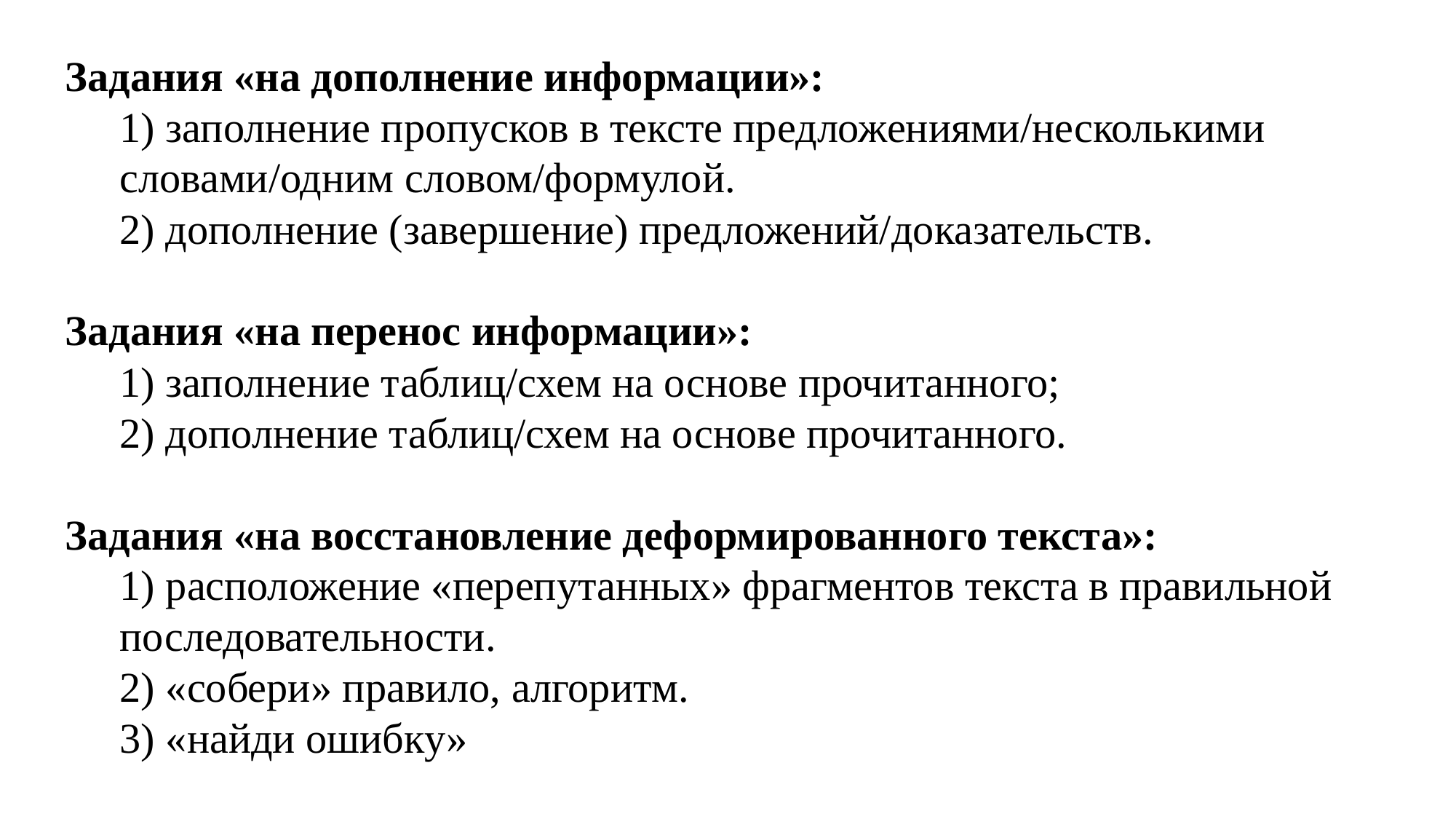

Задания «на дополнение информации»:
1) заполнение пропусков в тексте предложениями/несколькими словами/одним словом/формулой.
2) дополнение (завершение) предложений/доказательств.

Задания «на перенос информации»:
1) заполнение таблиц/схем на основе прочитанного;
2) дополнение таблиц/схем на основе прочитанного.

Задания «на восстановление деформированного текста»:
1) расположение «перепутанных» фрагментов текста в правильной
последовательности.
2) «собери» правило, алгоритм.
3) «найди ошибку»